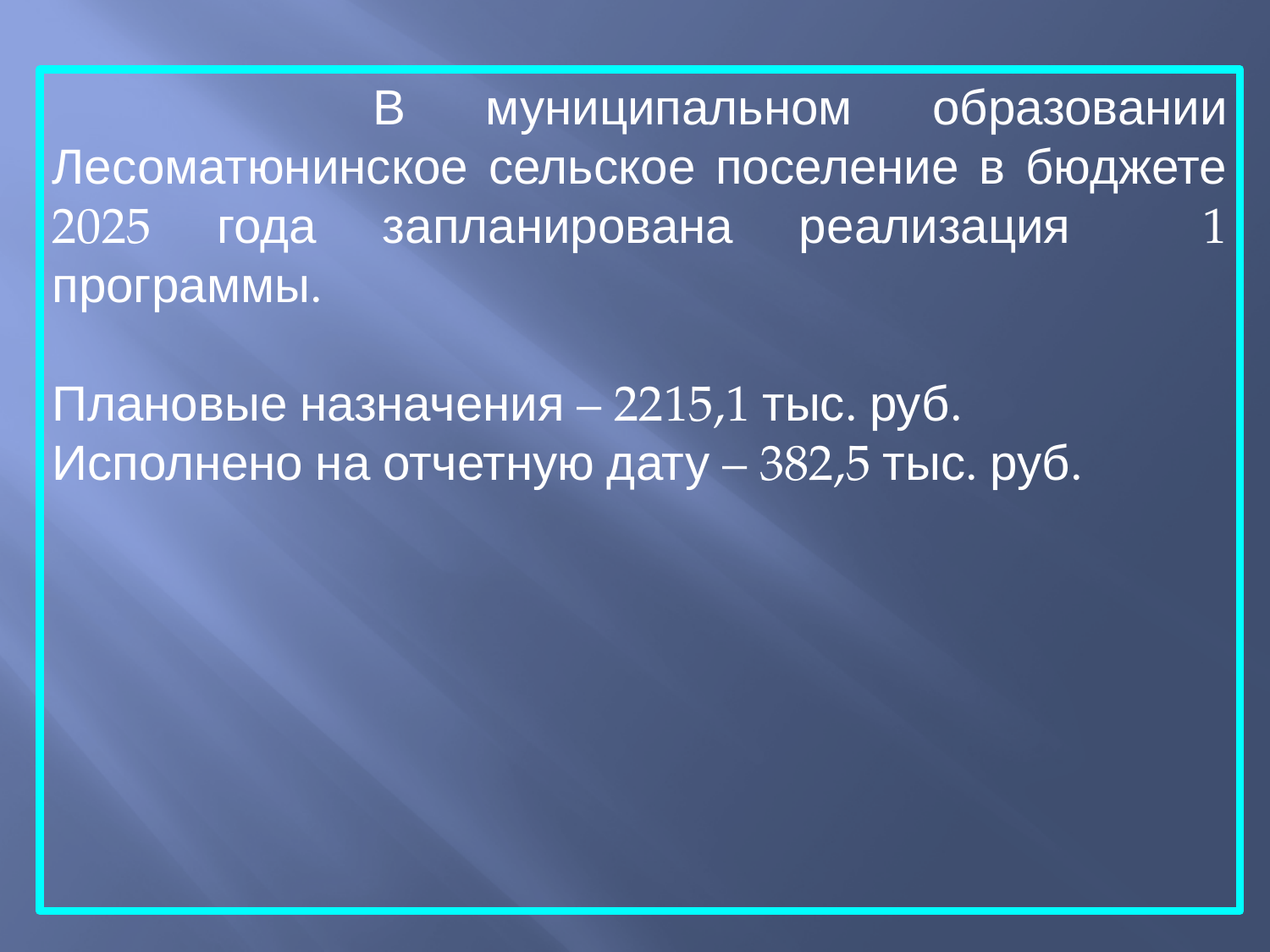

В муниципальном образовании Лесоматюнинское сельское поселение в бюджете 2025 года запланирована реализация  1 программы.

Плановые назначения – 2215,1 тыс. руб.
Исполнено на отчетную дату – 382,5 тыс. руб.